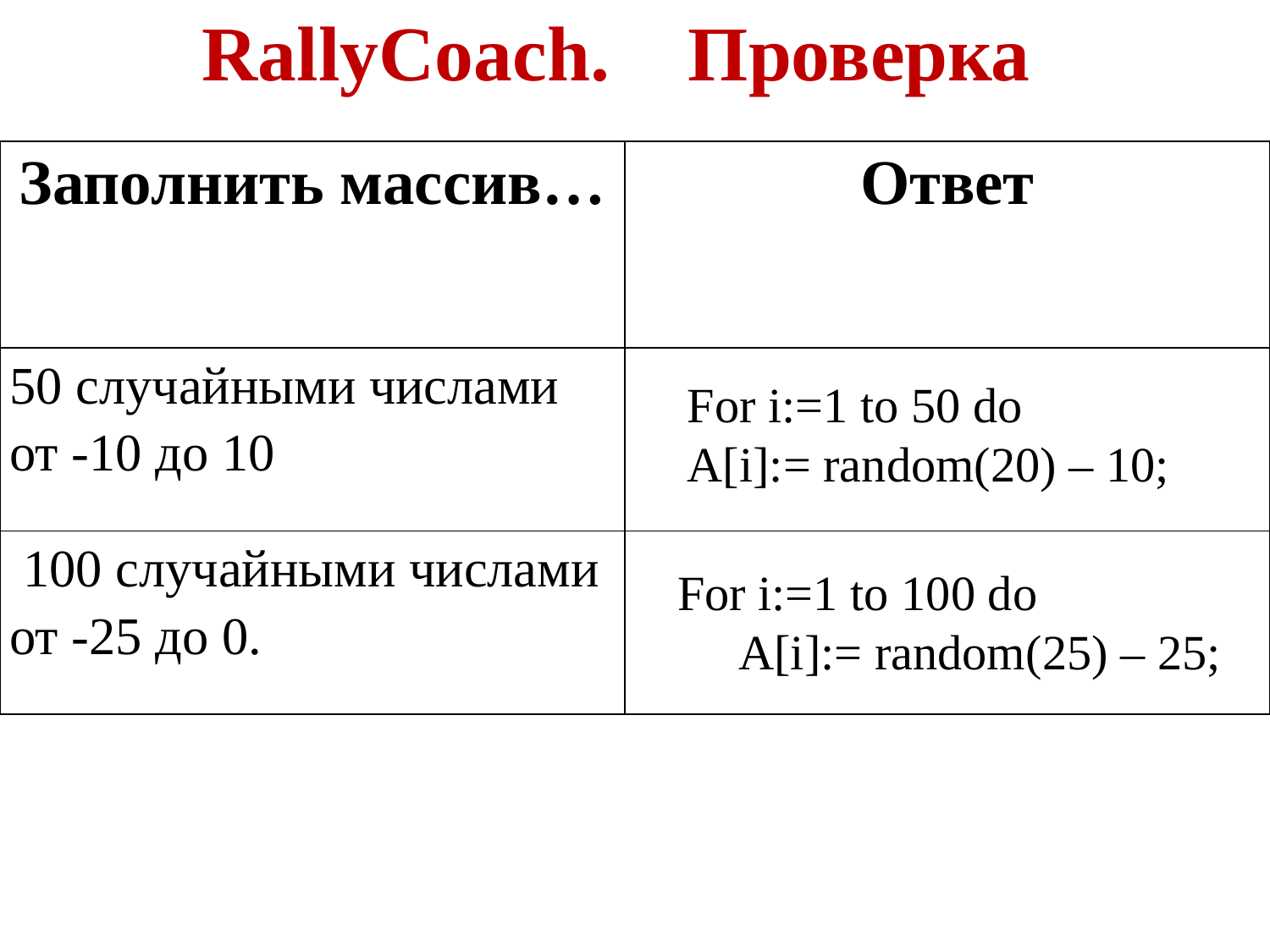

# RallyCoach.    Проверка
| Заполнить массив… | Ответ |
| --- | --- |
| 50 случайными числами от -10 до 10 |  |
| 100 случайными числами от -25 до 0. |  |
For i:=1 to 50 do
A[i]:= random(20) – 10;
For i:=1 to 100 do
     A[i]:= random(25) – 25;